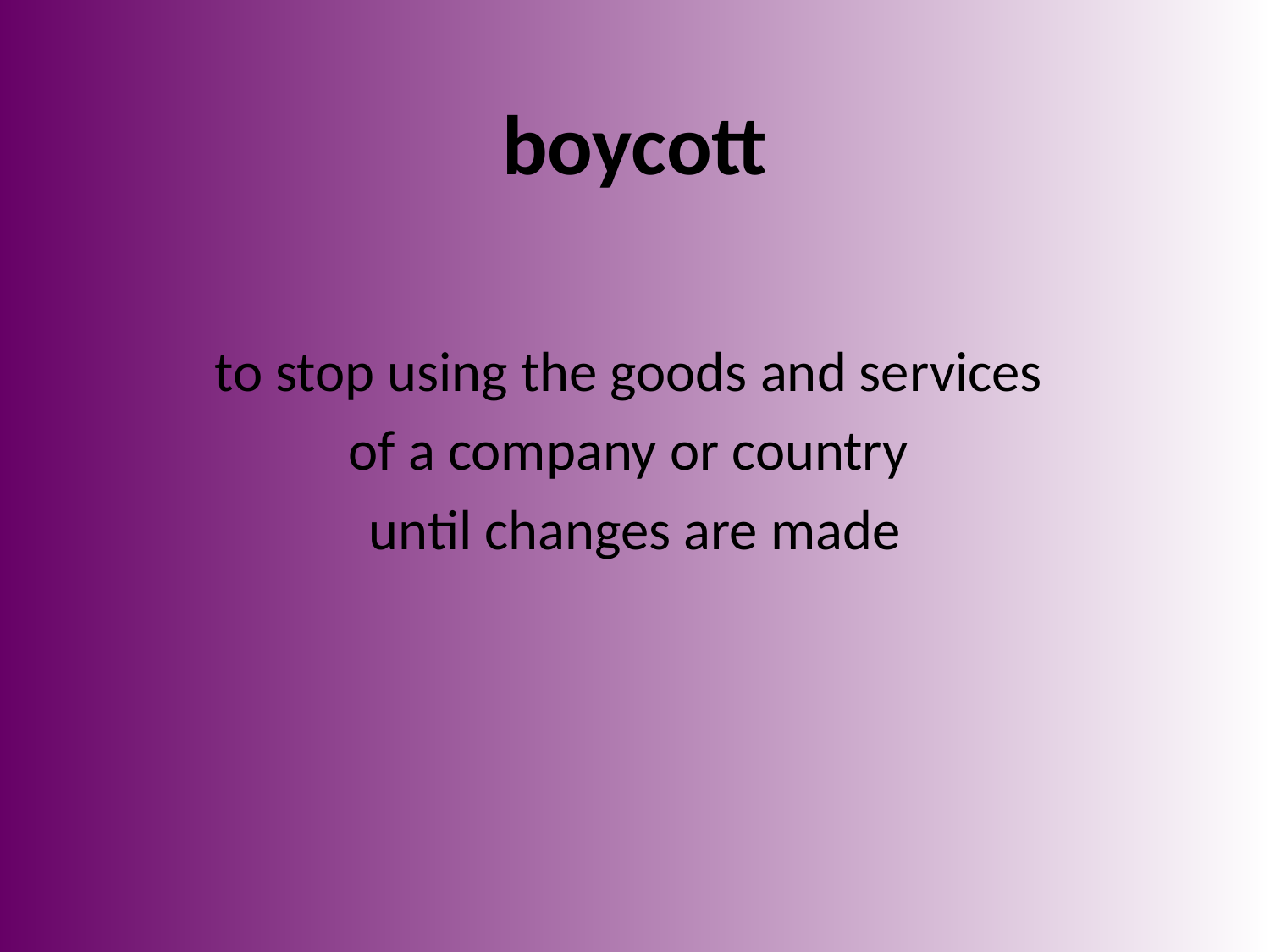

# boycott

to stop using the goods and services
of a company or country
until changes are made